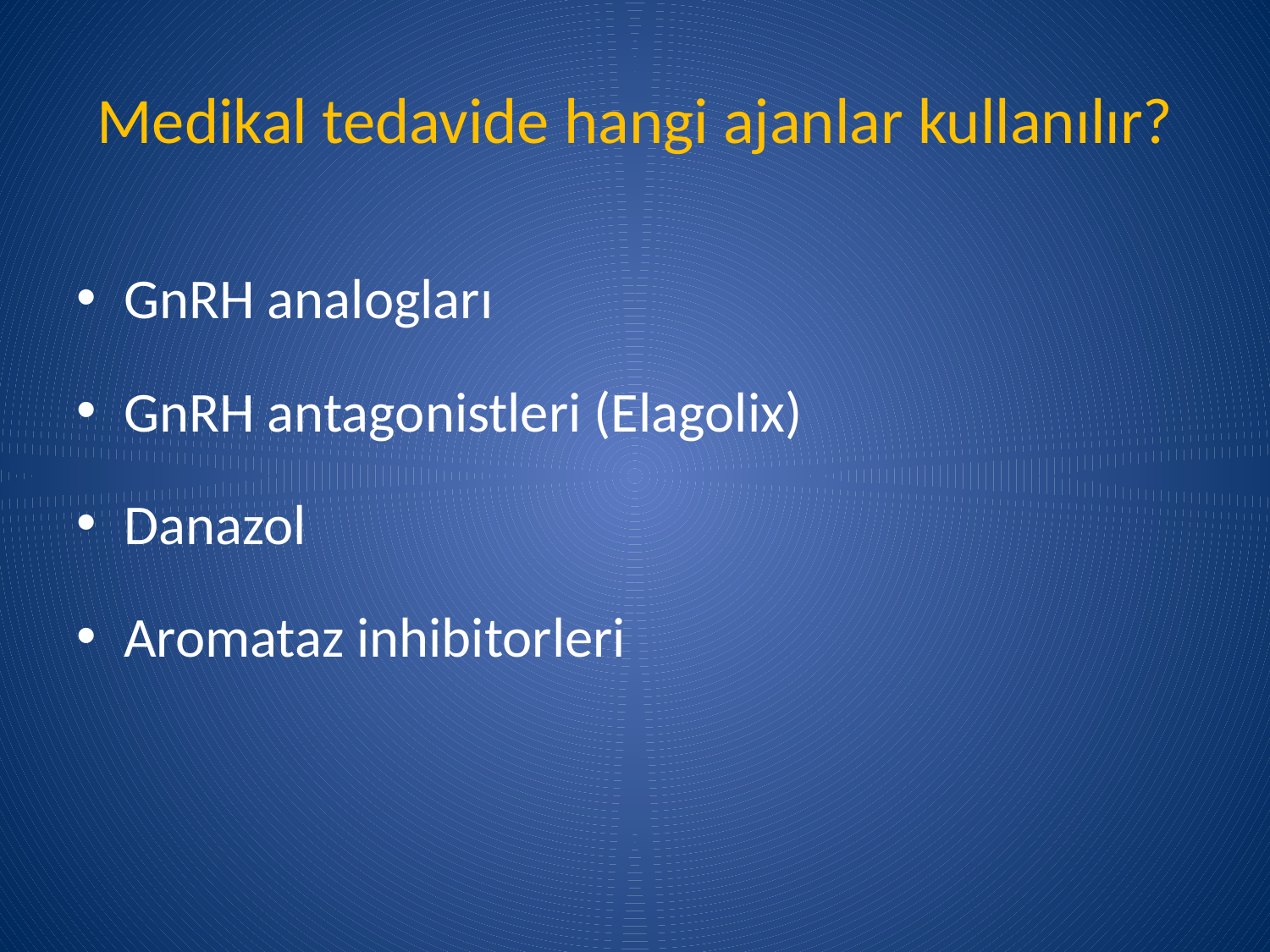

# Medikal tedavide hangi ajanlar kullanılır?
GnRH analogları
GnRH antagonistleri (Elagolix)
Danazol
Aromataz inhibitorleri